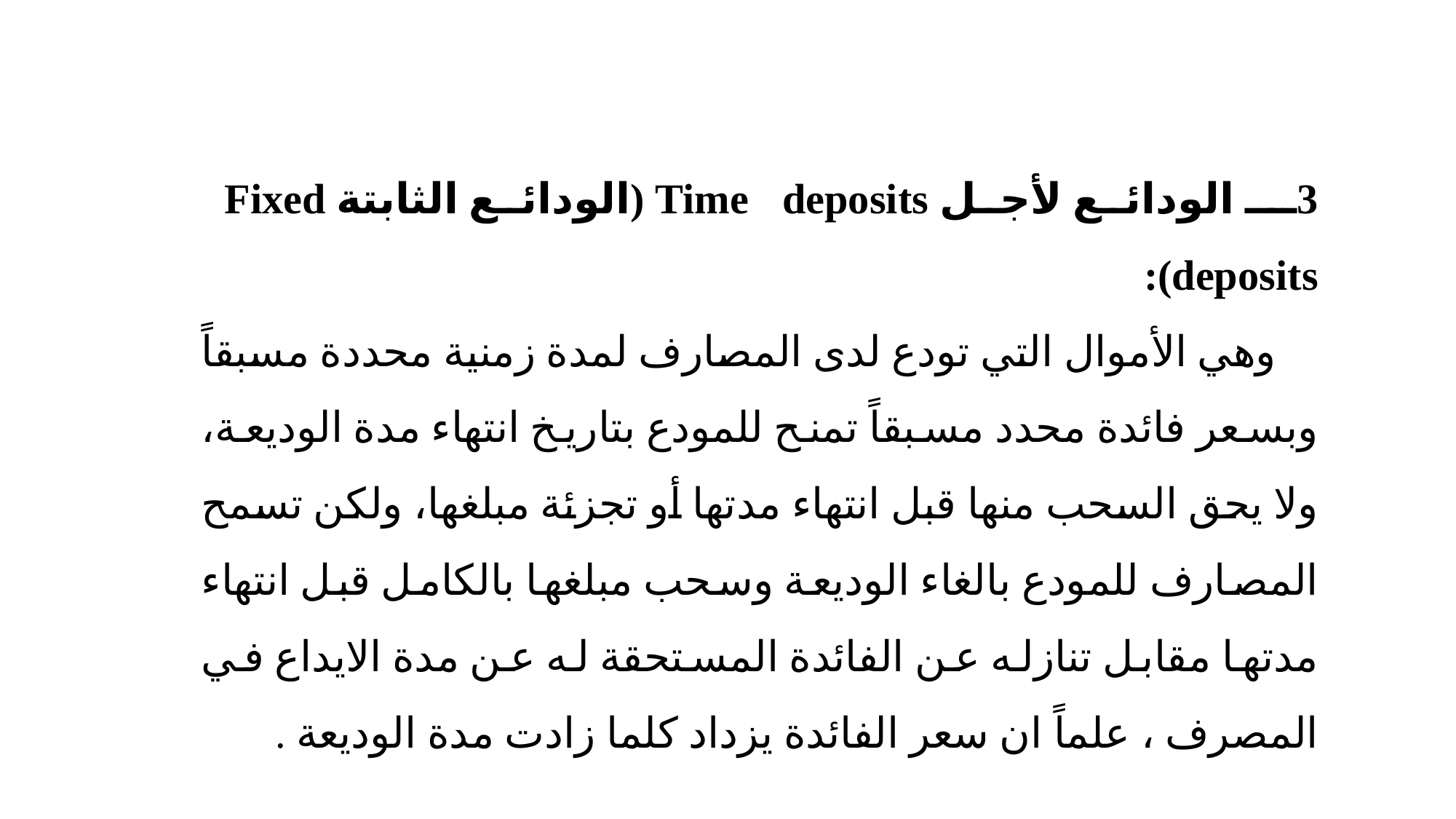

3ــ الودائع لأجل Time deposits (الودائع الثابتة Fixed deposits):
    وهي الأموال التي تودع لدى المصارف لمدة زمنية محددة مسبقاً وبسعر فائدة محدد مسبقاً تمنح للمودع بتاريخ انتهاء مدة الوديعة، ولا يحق السحب منها قبل انتهاء مدتها أو تجزئة مبلغها، ولكن تسمح المصارف للمودع بالغاء الوديعة وسحب مبلغها بالكامل قبل انتهاء مدتها مقابل تنازله عن الفائدة المستحقة له عن مدة الايداع في المصرف ، علماً ان سعر الفائدة يزداد كلما زادت مدة الوديعة .